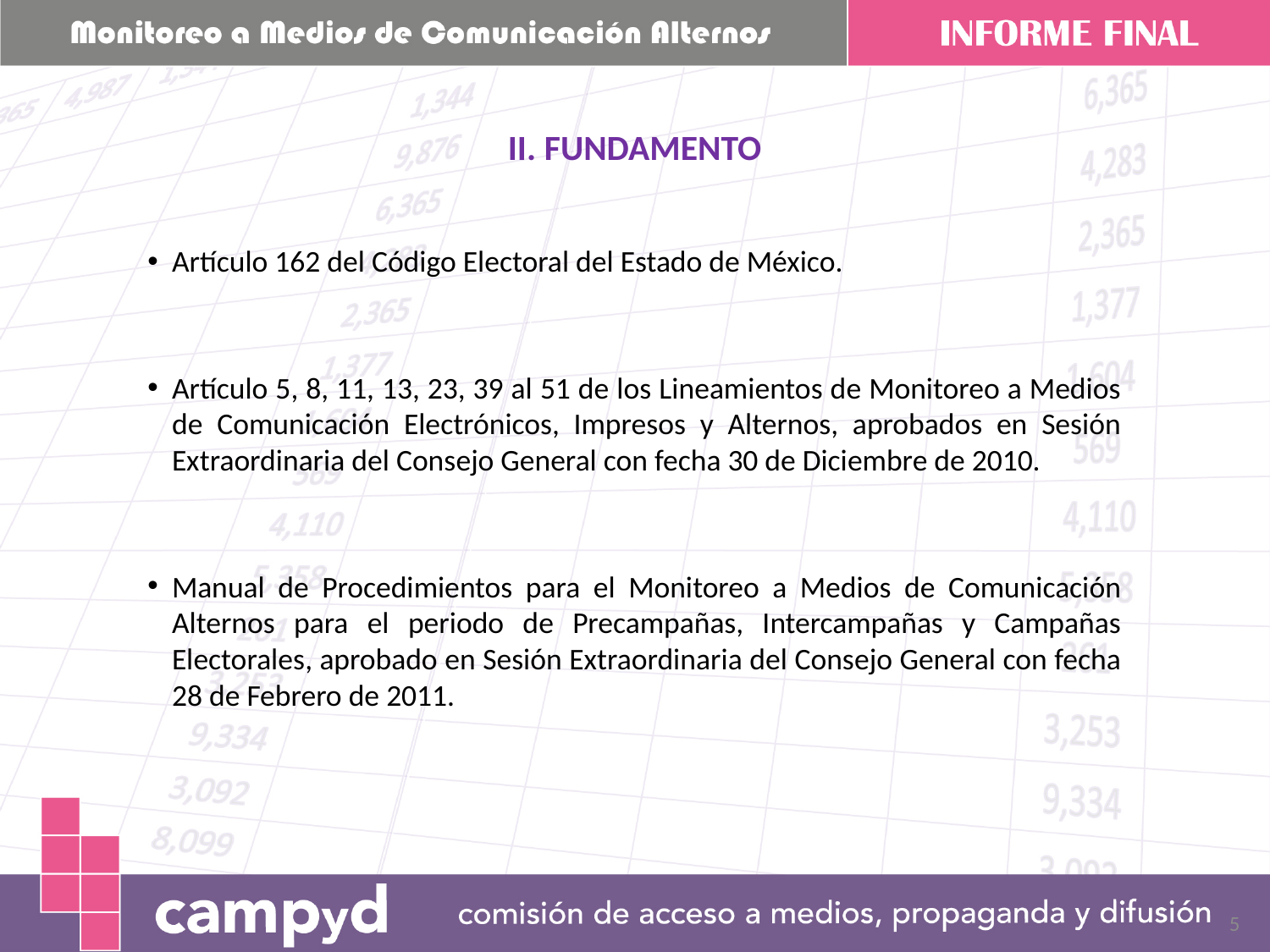

# II. FUNDAMENTO
Artículo 162 del Código Electoral del Estado de México.

Artículo 5, 8, 11, 13, 23, 39 al 51 de los Lineamientos de Monitoreo a Medios de Comunicación Electrónicos, Impresos y Alternos, aprobados en Sesión Extraordinaria del Consejo General con fecha 30 de Diciembre de 2010.

Manual de Procedimientos para el Monitoreo a Medios de Comunicación Alternos para el periodo de Precampañas, Intercampañas y Campañas Electorales, aprobado en Sesión Extraordinaria del Consejo General con fecha 28 de Febrero de 2011.

5